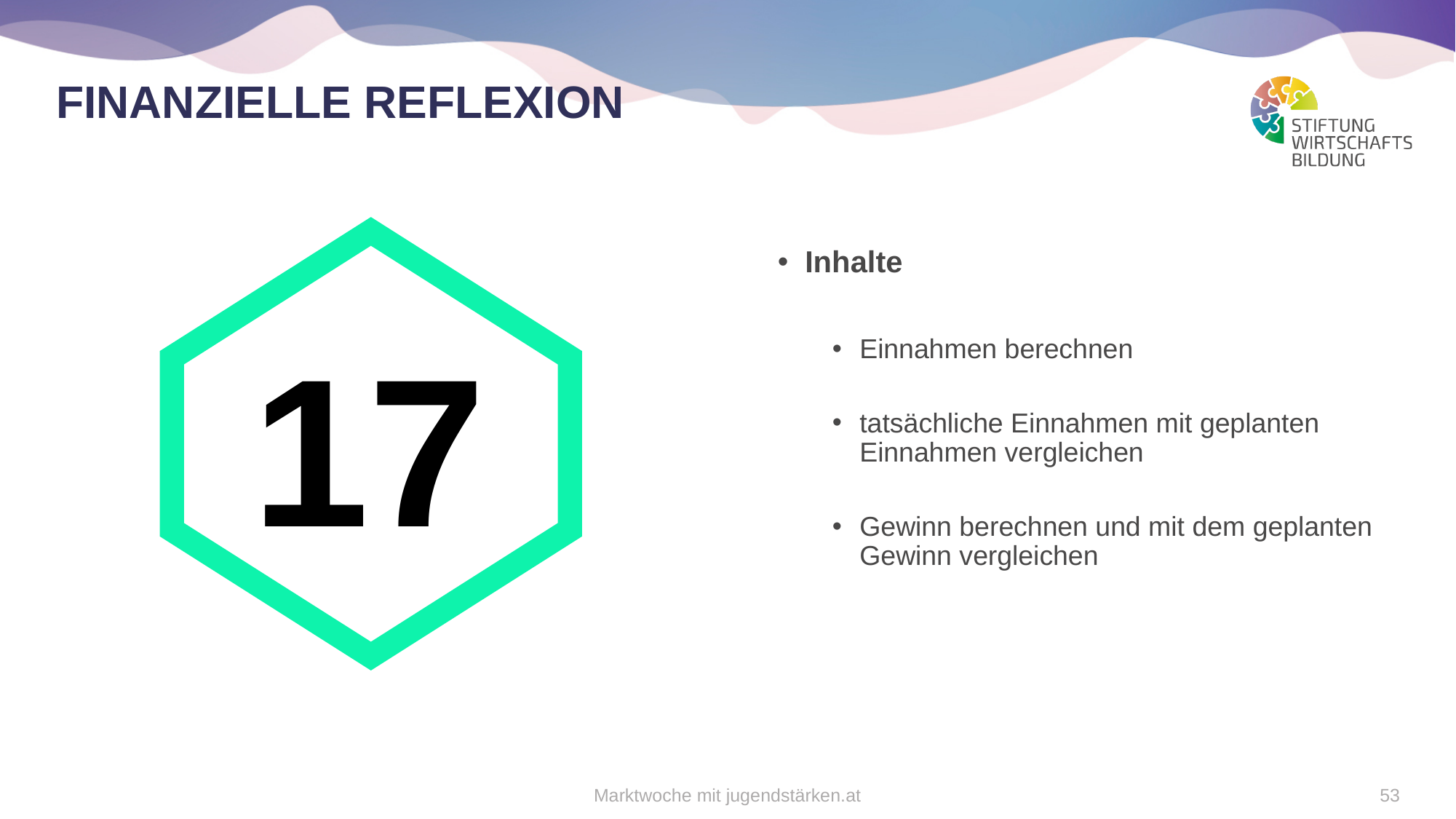

# Finanzielle reflexion

17
Inhalte

Einnahmen berechnen

tatsächliche Einnahmen mit geplanten Einnahmen vergleichen

Gewinn berechnen und mit dem geplanten Gewinn vergleichen

Marktwoche mit jugendstärken.at
53